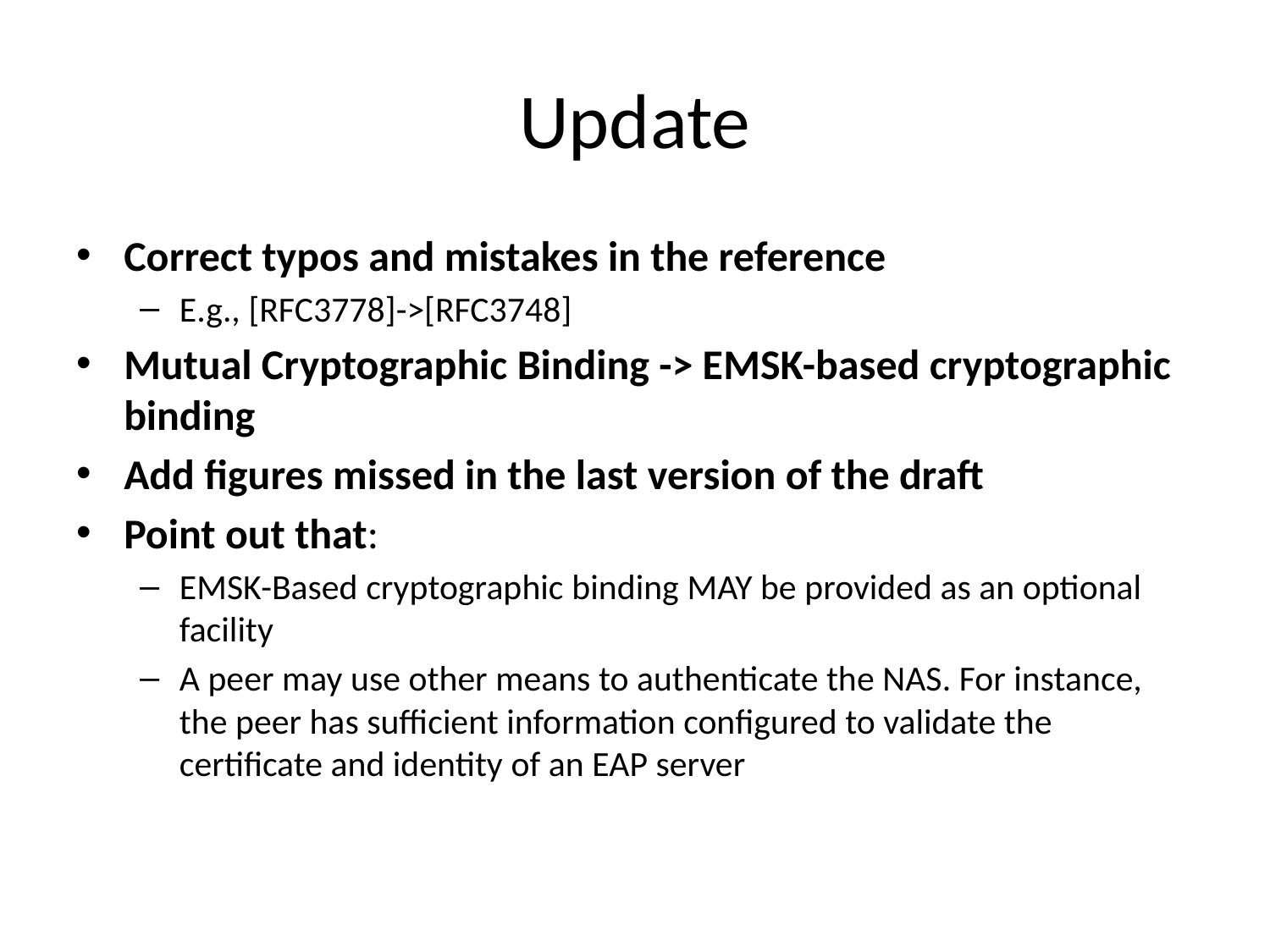

# Update
Correct typos and mistakes in the reference
E.g., [RFC3778]->[RFC3748]
Mutual Cryptographic Binding -> EMSK-based cryptographic binding
Add figures missed in the last version of the draft
Point out that:
EMSK-Based cryptographic binding MAY be provided as an optional facility
A peer may use other means to authenticate the NAS. For instance, the peer has sufficient information configured to validate the certificate and identity of an EAP server